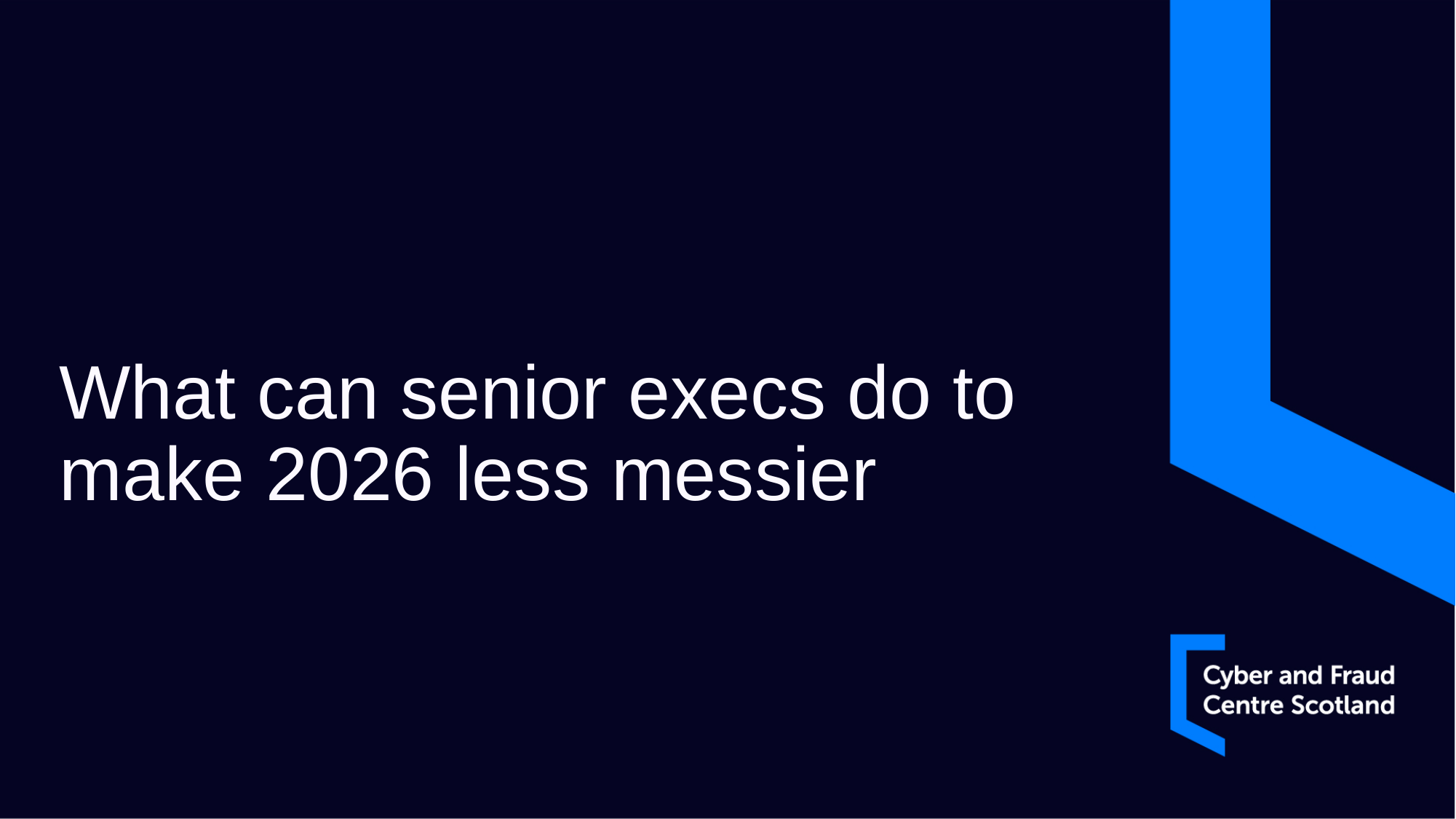

# What can senior execs do to make 2026 less messier